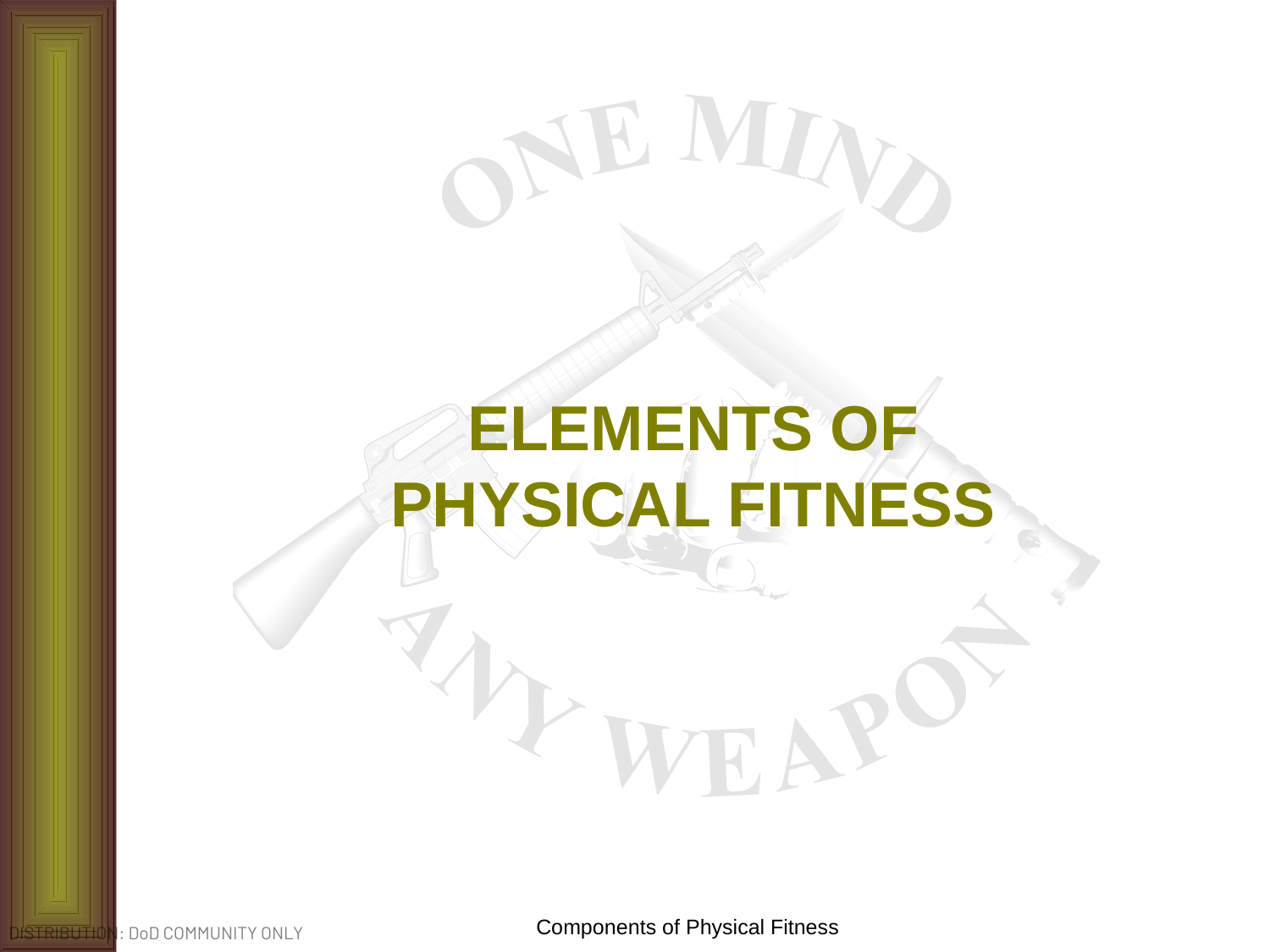

ELEMENTS OF PHYSICAL FITNESS
Components of Physical Fitness